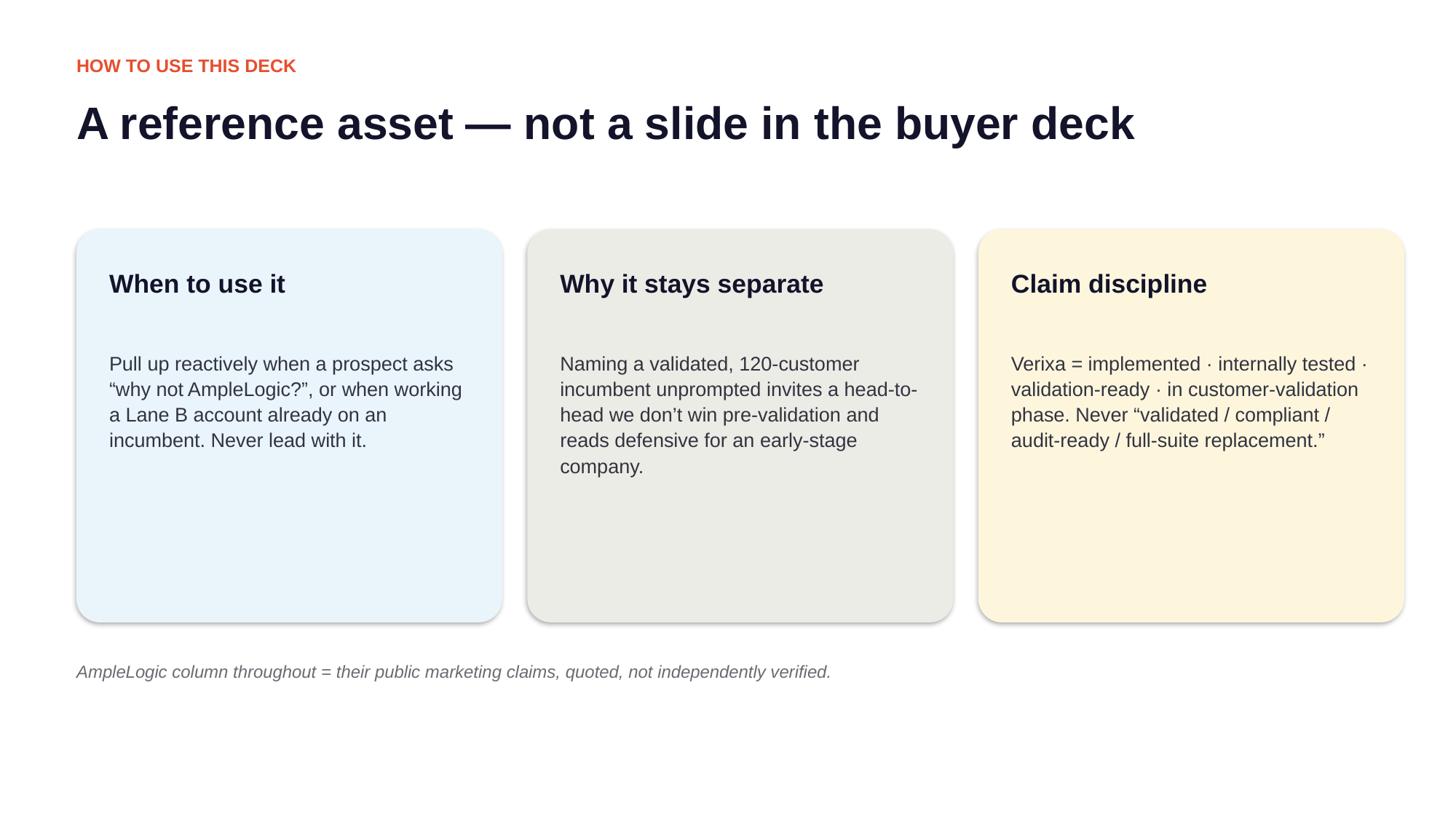

HOW TO USE THIS DECK
A reference asset — not a slide in the buyer deck

When to use it
Why it stays separate
Claim discipline
Pull up reactively when a prospect asks “why not AmpleLogic?”, or when working a Lane B account already on an incumbent. Never lead with it.
Naming a validated, 120-customer incumbent unprompted invites a head-to-head we don’t win pre-validation and reads defensive for an early-stage company.
Verixa = implemented · internally tested · validation-ready · in customer-validation phase. Never “validated / compliant / audit-ready / full-suite replacement.”
AmpleLogic column throughout = their public marketing claims, quoted, not independently verified.